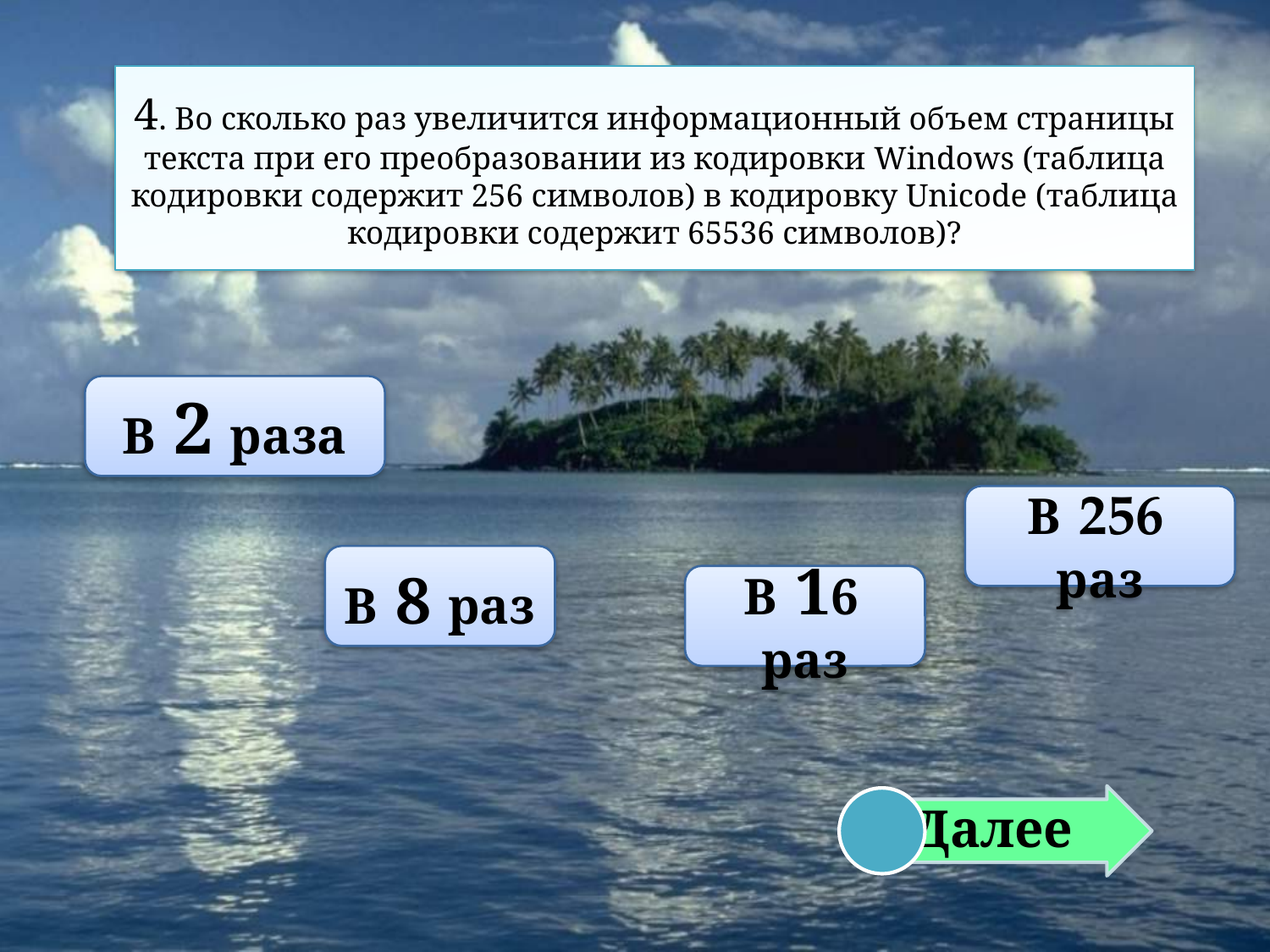

# 4. Во сколько раз увеличится информационный объем страницы текста при его преобразовании из кодировки Windows (таблица кодировки содержит 256 символов) в кодировку Unicode (таблица кодировки содержит 65536 символов)?
В 2  раза
В 256  раз
В 8  раз
В 16  раз
Далее